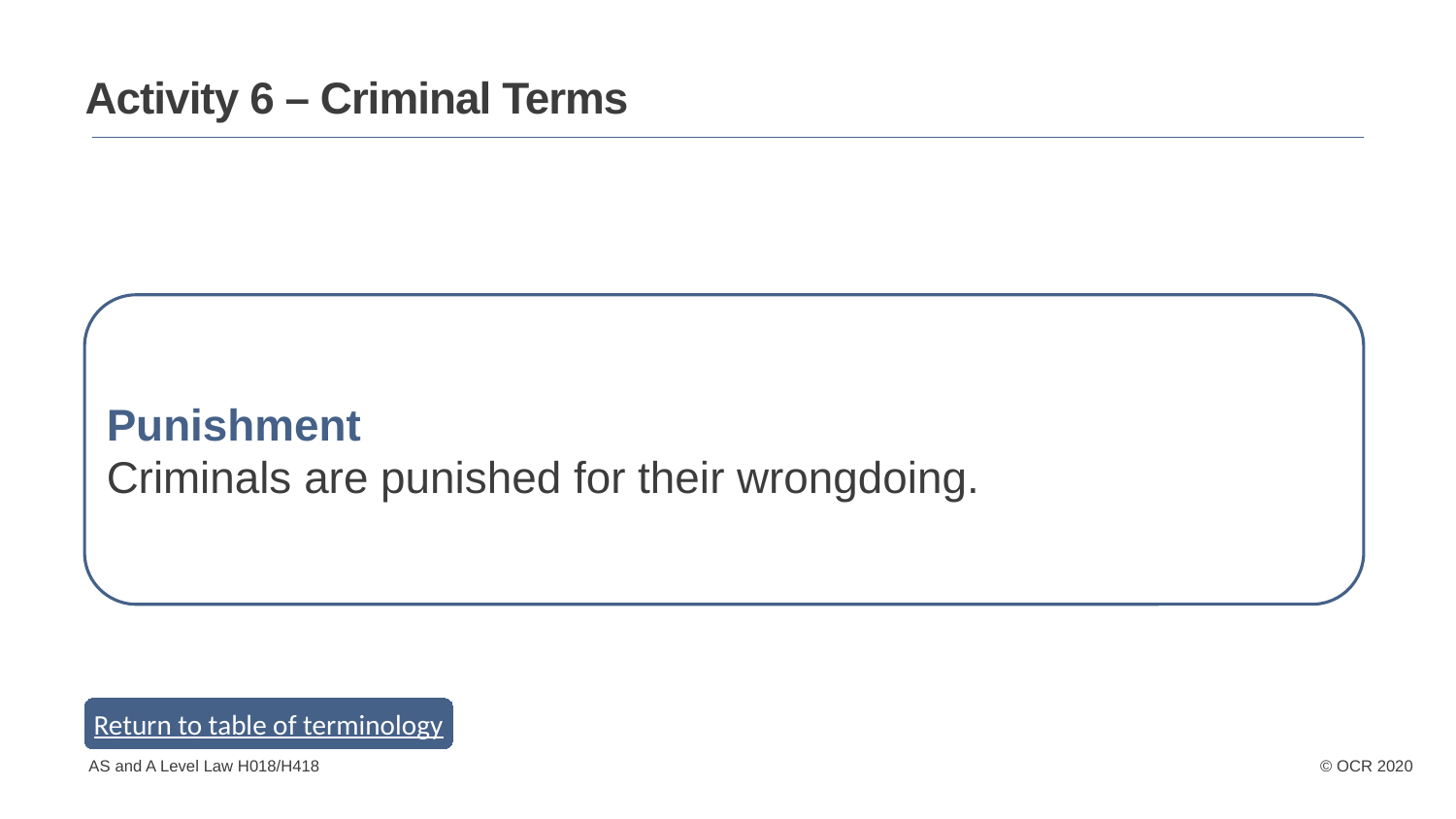

Activity 6 – Criminal Terms

Punishment
Criminals are punished for their wrongdoing.

Return to table of terminology